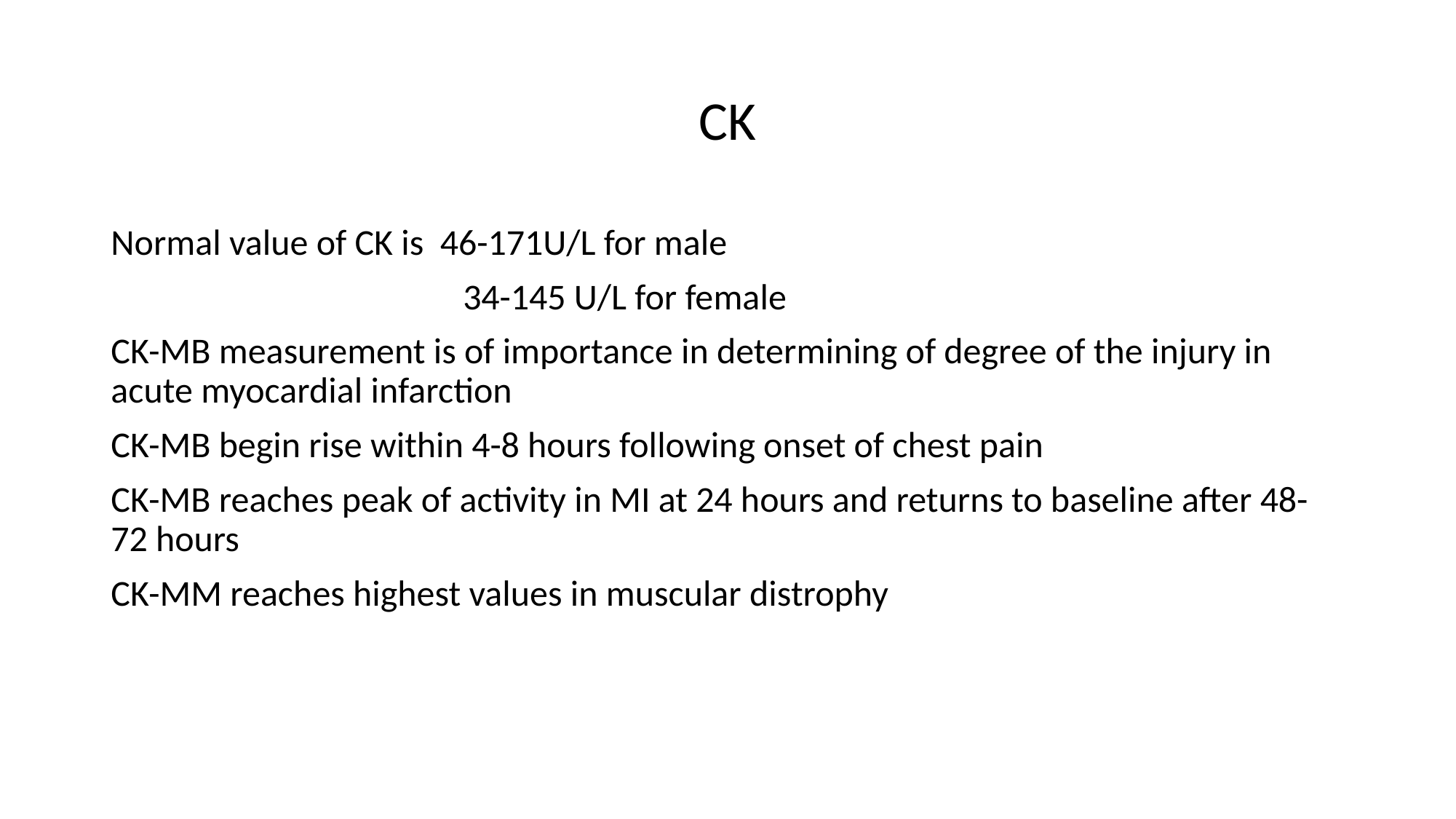

# CK
Normal value of CK is  46-171U/L for male
			   34-145 U/L for female
CK-MB measurement is of importance in determining of degree of the injury in acute myocardial infarction
CK-MB begin rise within 4-8 hours following onset of chest pain
CK-MB reaches peak of activity in MI at 24 hours and returns to baseline after 48-72 hours
CK-MM reaches highest values in muscular distrophy